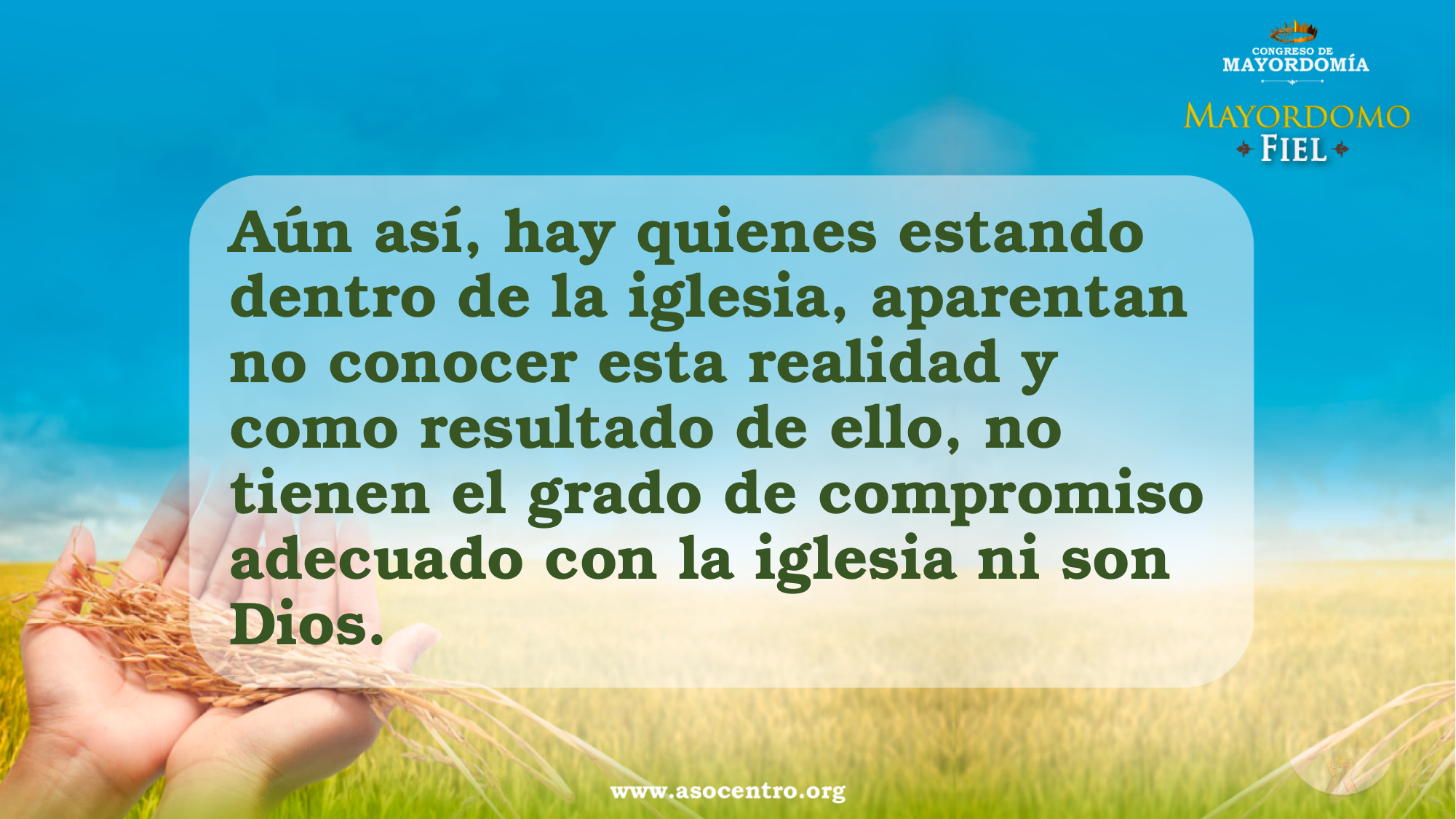

Aún así, hay quienes estando dentro de la iglesia, aparentan no conocer esta realidad y como resultado de ello, no tienen el grado de compromiso adecuado con la iglesia ni son Dios.